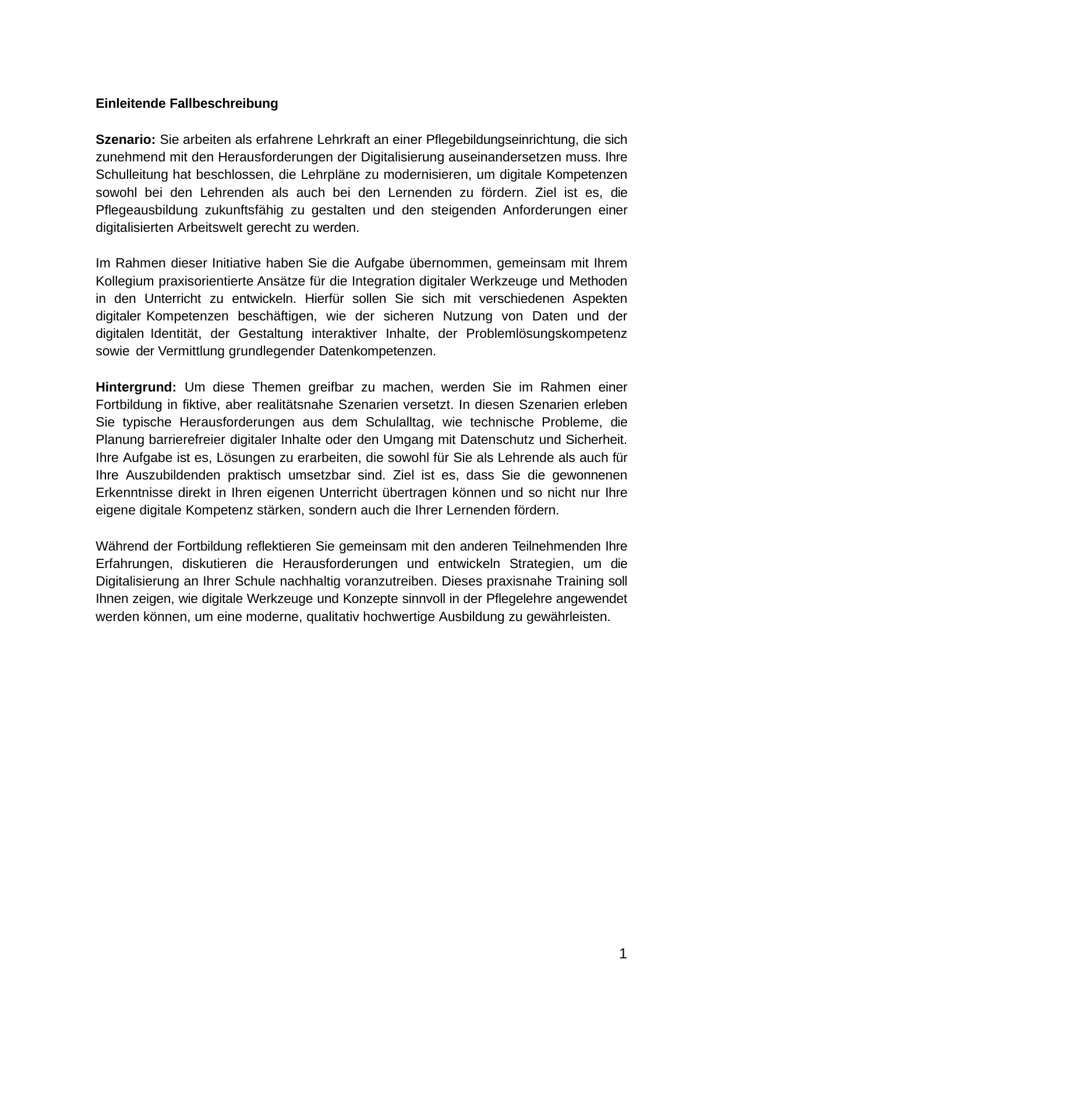

Einleitende Fallbeschreibung

Szenario: Sie arbeiten als erfahrene Lehrkraft an einer Pflegebildungseinrichtung, die sich zunehmend mit den Herausforderungen der Digitalisierung auseinandersetzen muss. Ihre Schulleitung hat beschlossen, die Lehrpläne zu modernisieren, um digitale Kompetenzen sowohl bei den Lehrenden als auch bei den Lernenden zu fördern. Ziel ist es, die Pflegeausbildung zukunftsfähig zu gestalten und den steigenden Anforderungen einer digitalisierten Arbeitswelt gerecht zu werden.

Im Rahmen dieser Initiative haben Sie die Aufgabe übernommen, gemeinsam mit Ihrem Kollegium praxisorientierte Ansätze für die Integration digitaler Werkzeuge und Methoden in den Unterricht zu entwickeln. Hierfür sollen Sie sich mit verschiedenen Aspekten digitaler Kompetenzen beschäftigen, wie der sicheren Nutzung von Daten und der digitalen Identität, der Gestaltung interaktiver Inhalte, der Problemlösungskompetenz sowie der Vermittlung grundlegender Datenkompetenzen.

Hintergrund: Um diese Themen greifbar zu machen, werden Sie im Rahmen einer Fortbildung in fiktive, aber realitätsnahe Szenarien versetzt. In diesen Szenarien erleben Sie typische Herausforderungen aus dem Schulalltag, wie technische Probleme, die Planung barrierefreier digitaler Inhalte oder den Umgang mit Datenschutz und Sicherheit. Ihre Aufgabe ist es, Lösungen zu erarbeiten, die sowohl für Sie als Lehrende als auch für Ihre Auszubildenden praktisch umsetzbar sind. Ziel ist es, dass Sie die gewonnenen Erkenntnisse direkt in Ihren eigenen Unterricht übertragen können und so nicht nur Ihre eigene digitale Kompetenz stärken, sondern auch die Ihrer Lernenden fördern.

Während der Fortbildung reflektieren Sie gemeinsam mit den anderen Teilnehmenden Ihre Erfahrungen, diskutieren die Herausforderungen und entwickeln Strategien, um die Digitalisierung an Ihrer Schule nachhaltig voranzutreiben. Dieses praxisnahe Training soll Ihnen zeigen, wie digitale Werkzeuge und Konzepte sinnvoll in der Pflegelehre angewendet werden können, um eine moderne, qualitativ hochwertige Ausbildung zu gewährleisten.
1